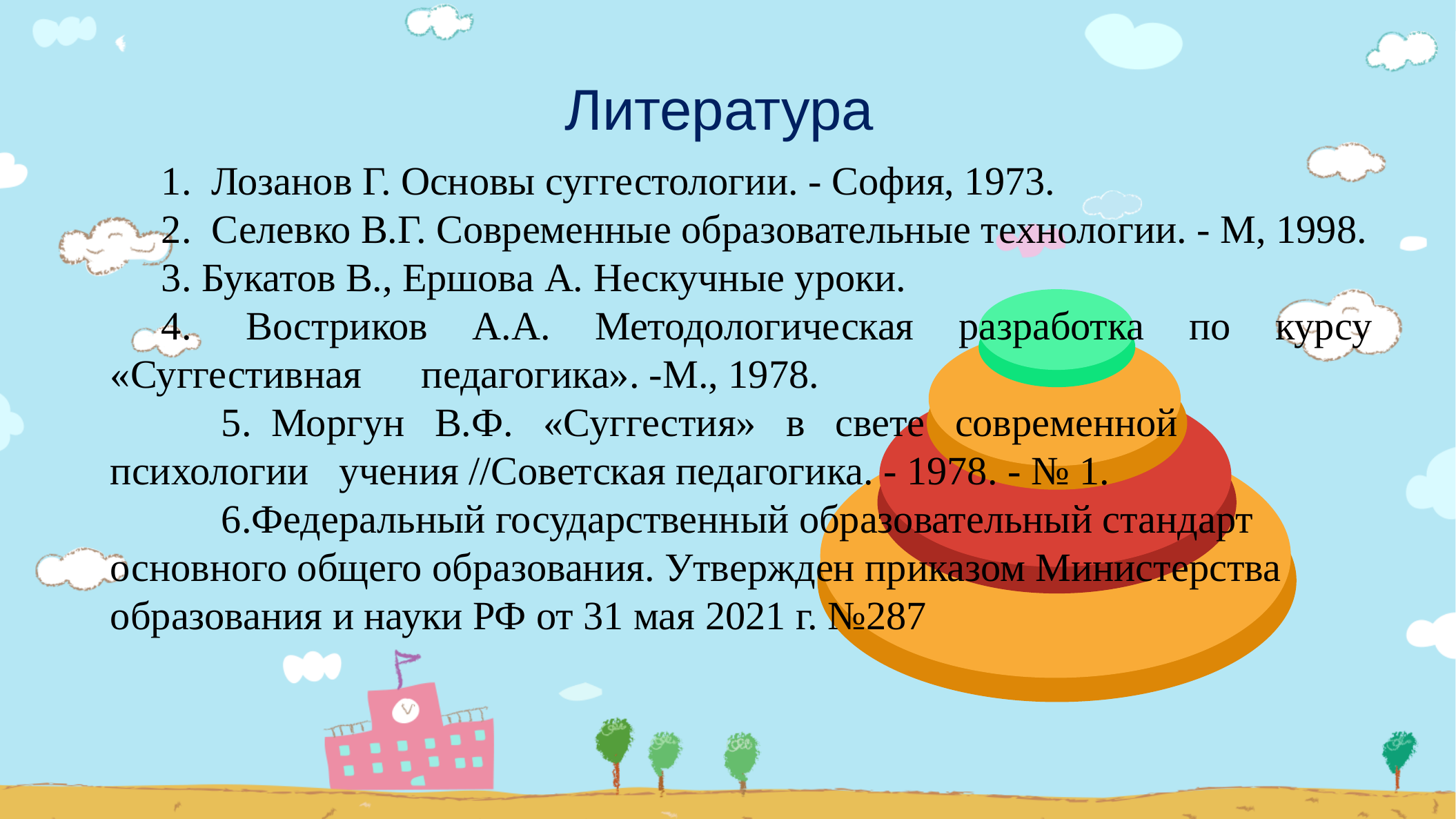

Литература
1.  Лозанов Г. Основы суггестологии. - София, 1973.
2.  Селевко В.Г. Современные образовательные технологии. - М, 1998.
3. Букатов В., Ершова А. Нескучные уроки.
4.  Востриков А.А. Методологическая разработка по курсу «Суггестивная      педагогика». -М., 1978.
      5.  Моргун   В.Ф.   «Суггестия»   в   свете   современной   психологии   учения //Советская педагогика. - 1978. - № 1.
      6.Федеральный государственный образовательный стандарт основного общего образования. Утвержден приказом Министерства образования и науки РФ от 31 мая 2021 г. №287